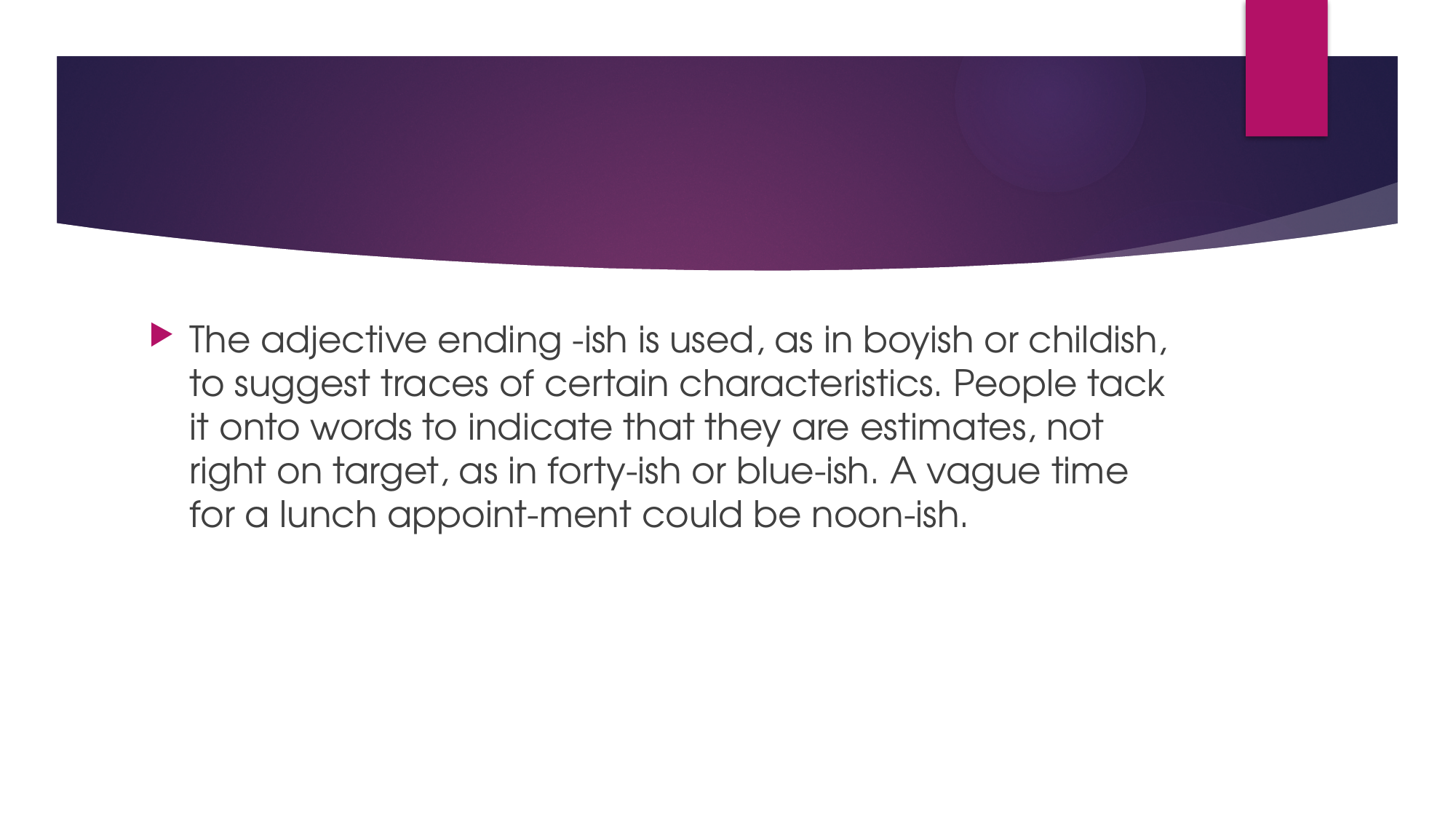

#
The adjective ending -ish is used, as in boyish or childish, to suggest traces of certain characteristics. People tack it onto words to indicate that they are estimates, not right on target, as in forty-ish or blue-ish. A vague time for a lunch appoint-ment could be noon-ish.